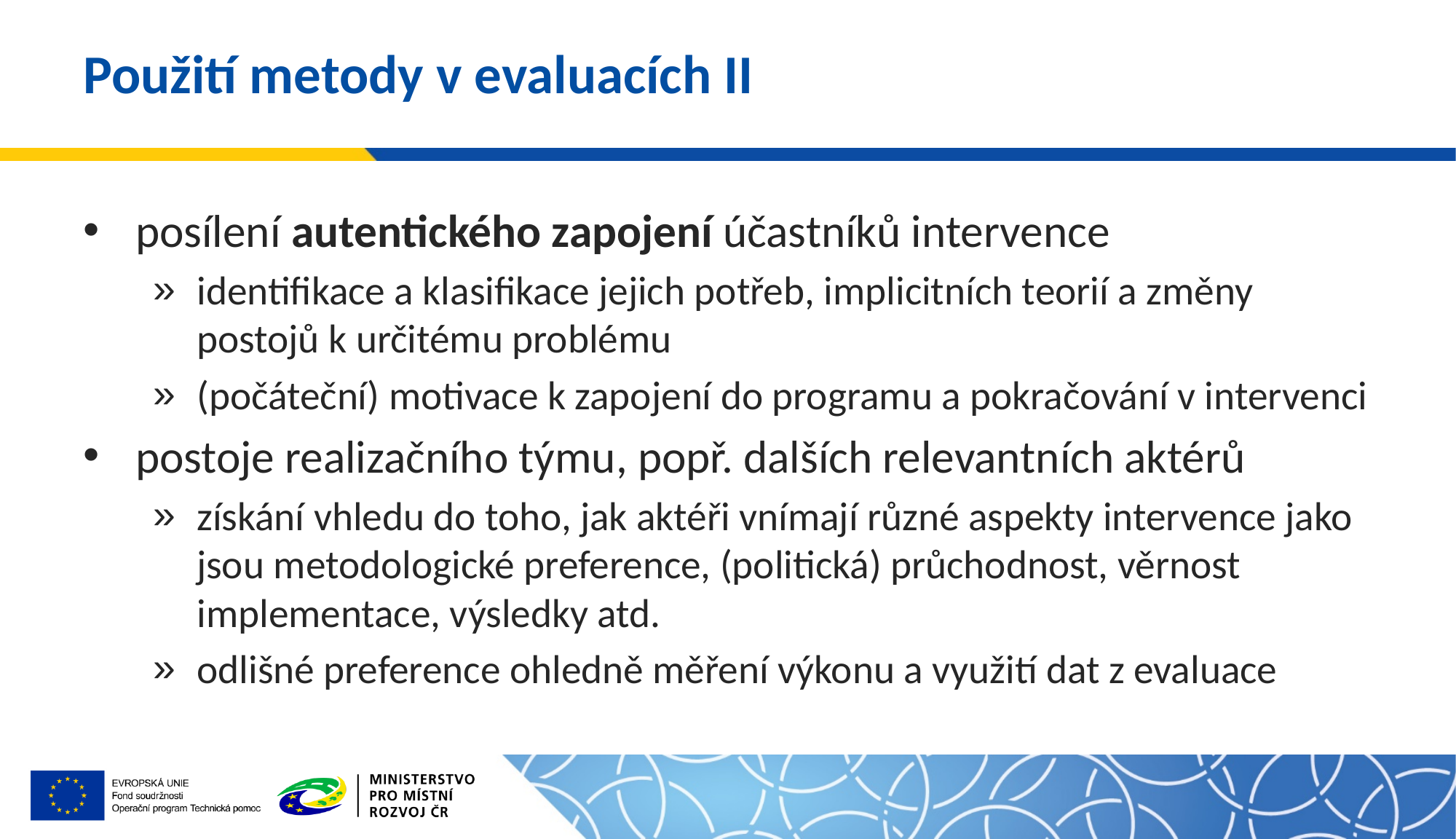

# Použití metody v evaluacích II
posílení autentického zapojení účastníků intervence
identifikace a klasifikace jejich potřeb, implicitních teorií a změny postojů k určitému problému
(počáteční) motivace k zapojení do programu a pokračování v intervenci
postoje realizačního týmu, popř. dalších relevantních aktérů
získání vhledu do toho, jak aktéři vnímají různé aspekty intervence jako jsou metodologické preference, (politická) průchodnost, věrnost implementace, výsledky atd.
odlišné preference ohledně měření výkonu a využití dat z evaluace